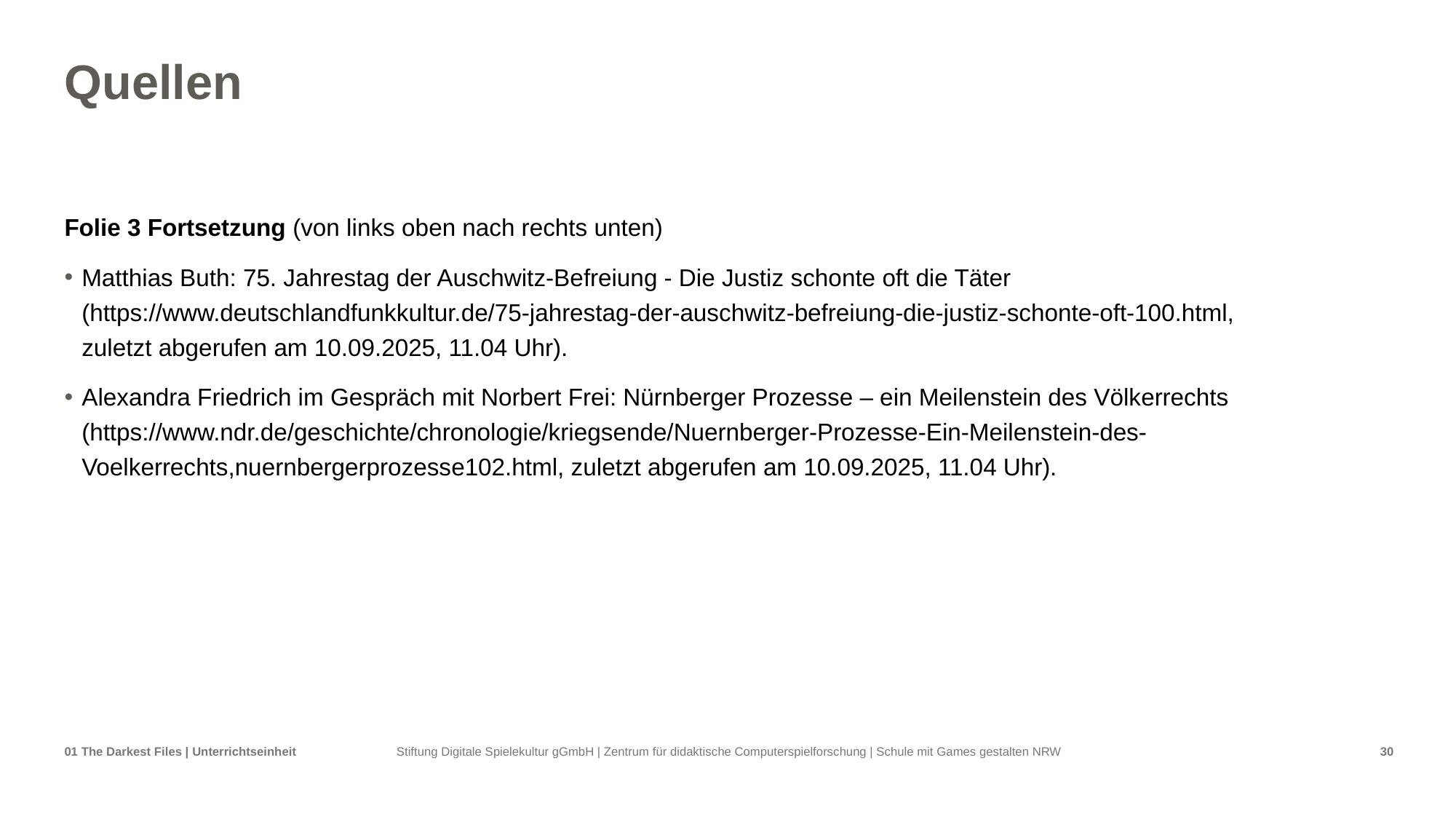

# Quellen
Folie 3 Fortsetzung (von links oben nach rechts unten)
Matthias Buth: 75. Jahrestag der Auschwitz-Befreiung - Die Justiz schonte oft die Täter (https://www.deutschlandfunkkultur.de/75-jahrestag-der-auschwitz-befreiung-die-justiz-schonte-oft-100.html,
zuletzt abgerufen am 10.09.2025, 11.04 Uhr).
Alexandra Friedrich im Gespräch mit Norbert Frei: Nürnberger Prozesse – ein Meilenstein des Völkerrechts (https://www.ndr.de/geschichte/chronologie/kriegsende/Nuernberger-Prozesse-Ein-Meilenstein-des-Voelkerrechts,nuernbergerprozesse102.html, zuletzt abgerufen am 10.09.2025, 11.04 Uhr).

01 The Darkest Files | Unterrichtseinheit
30